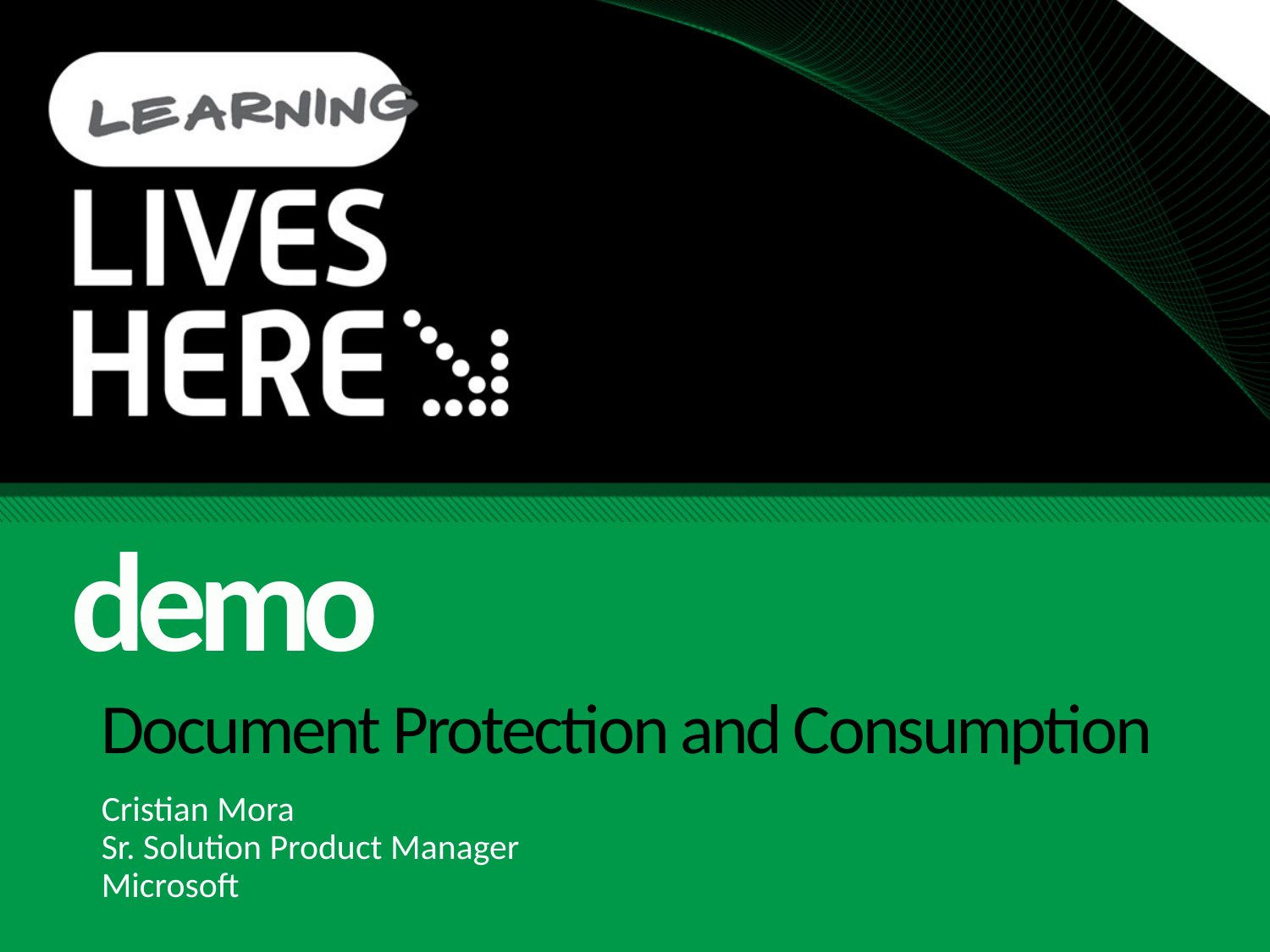

demo
# Document Protection and Consumption
Cristian Mora
Sr. Solution Product Manager
Microsoft